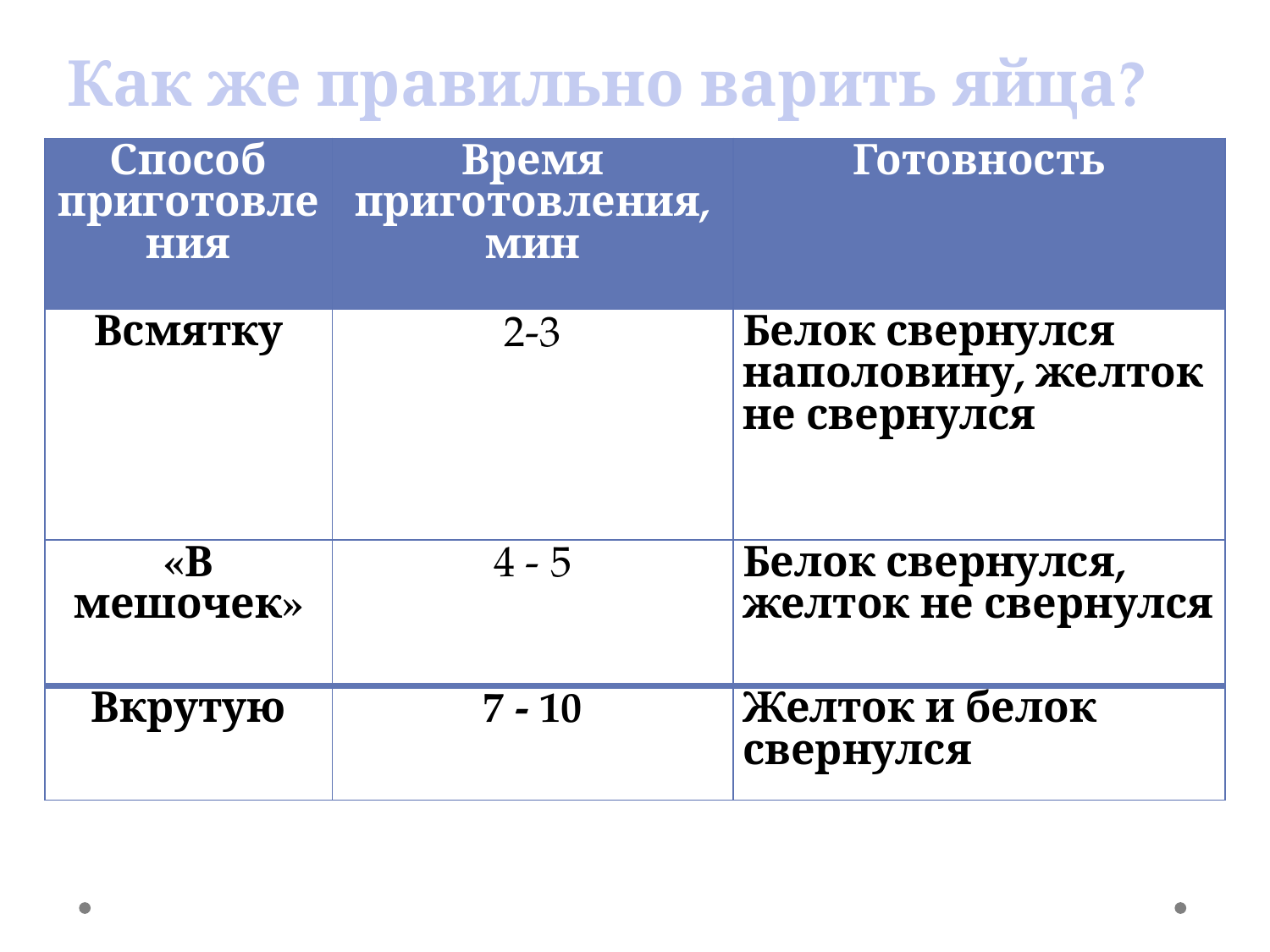

Как же правильно варить яйца?
| Способ приготовления | Время приготовления, мин | Готовность |
| --- | --- | --- |
| Всмятку | 2-3 | Белок свернулся наполовину, желток не свернулся |
| «В мешочек» | 4 - 5 | Белок свернулся, желток не свернулся |
| Вкрутую | 7 - 10 | Желток и белок свернулся |